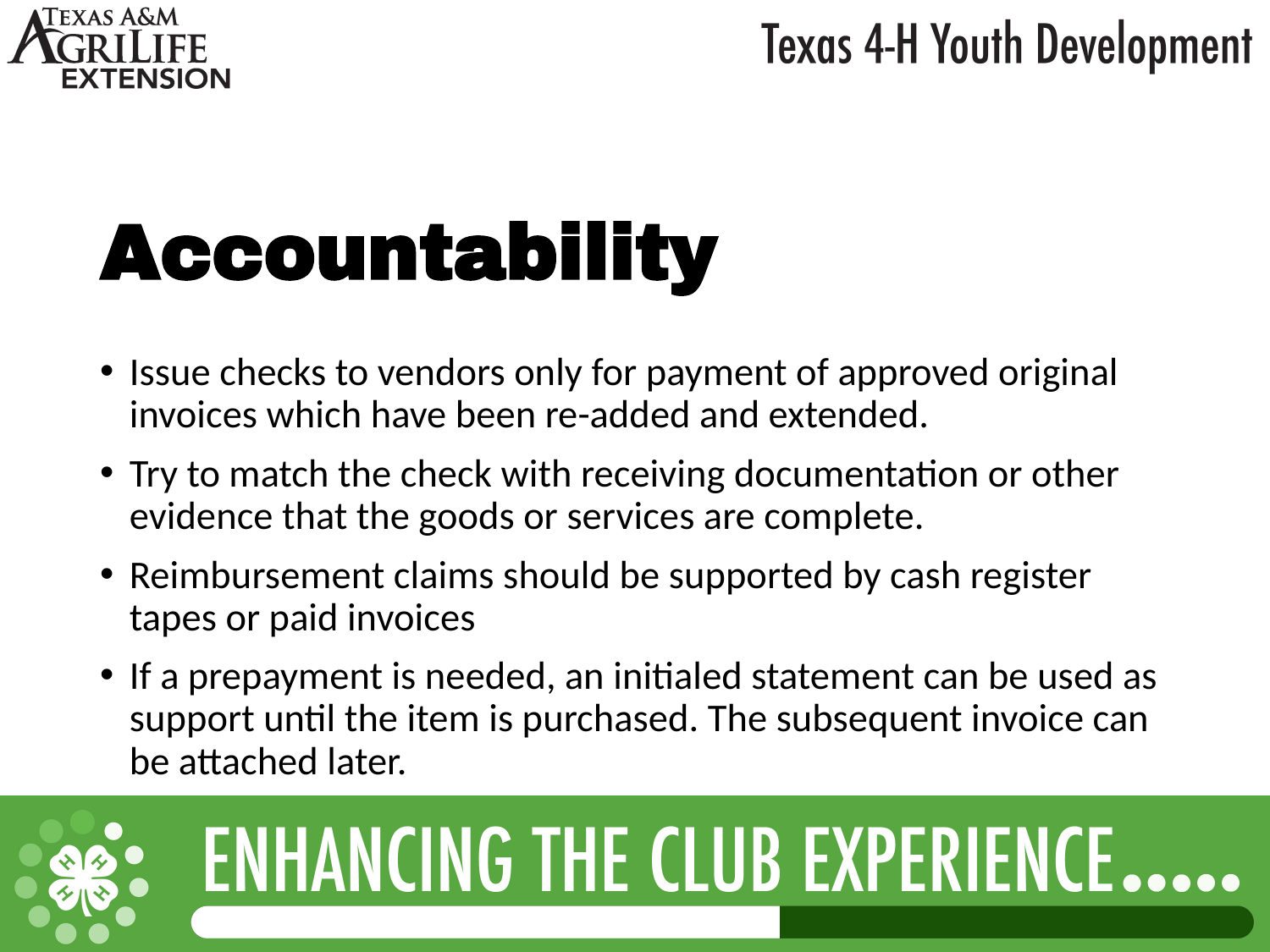

# Accountability
Issue checks to vendors only for payment of approved original invoices which have been re-added and extended.
Try to match the check with receiving documentation or other evidence that the goods or services are complete.
Reimbursement claims should be supported by cash register tapes or paid invoices
If a prepayment is needed, an initialed statement can be used as support until the item is purchased. The subsequent invoice can be attached later.